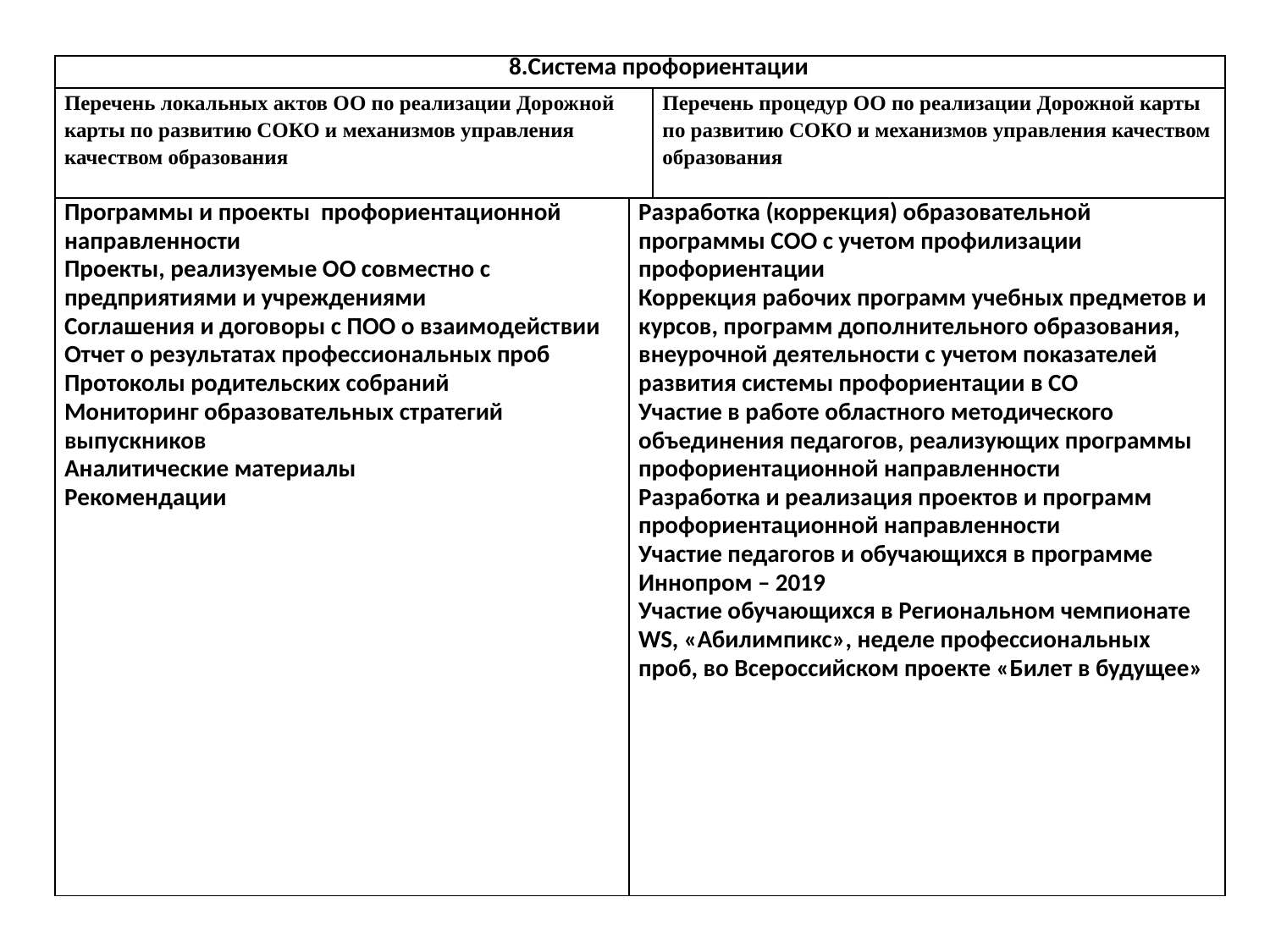

| 8.Система профориентации |  |  |
| --- | --- | --- |
| Перечень локальных актов ОО по реализации Дорожной карты по развитию СОКО и механизмов управления качеством образования |  | Перечень процедур ОО по реализации Дорожной карты по развитию СОКО и механизмов управления качеством образования |
| Программы и проекты профориентационной направленности Проекты, реализуемые ОО совместно с предприятиями и учреждениями Соглашения и договоры с ПОО о взаимодействии Отчет о результатах профессиональных проб Протоколы родительских собраний Мониторинг образовательных стратегий выпускников Аналитические материалы Рекомендации | Разработка (коррекция) образовательной программы СОО с учетом профилизации профориентации Коррекция рабочих программ учебных предметов и курсов, программ дополнительного образования, внеурочной деятельности с учетом показателей развития системы профориентации в СО Участие в работе областного методического объединения педагогов, реализующих программы профориентационной направленности Разработка и реализация проектов и программ профориентационной направленности Участие педагогов и обучающихся в программе Иннопром – 2019 Участие обучающихся в Региональном чемпионате WS, «Абилимпикс», неделе профессиональных проб, во Всероссийском проекте «Билет в будущее» |  |